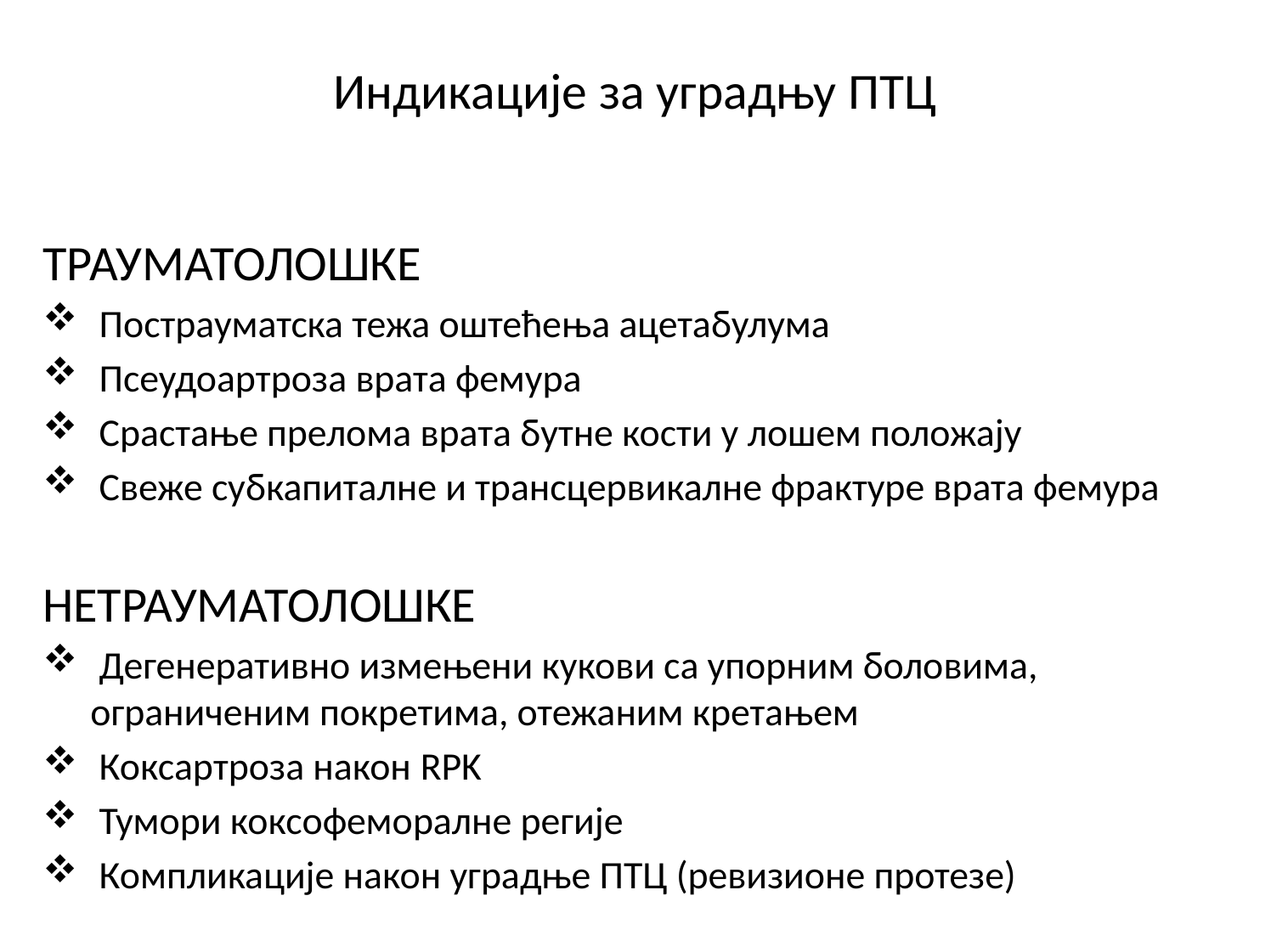

# Индикације за уградњу ПТЦ

ТРАУМАТОЛОШКЕ
 Пострауматска тежа оштећења ацетабулума
 Псеудоартроза врата фемура
 Срастање прелома врата бутне кости у лошем положају
 Свеже субкапиталне и трансцервикалне фрактуре врата фемура

НЕТРАУМАТОЛОШКЕ
 Дегенеративно измењени кукови са упорним боловима, ограниченим покретима, отежаним кретањем
 Коксартроза након RPK
 Тумори коксофеморалне регије
 Компликације након уградње ПТЦ (ревизионе протезе)